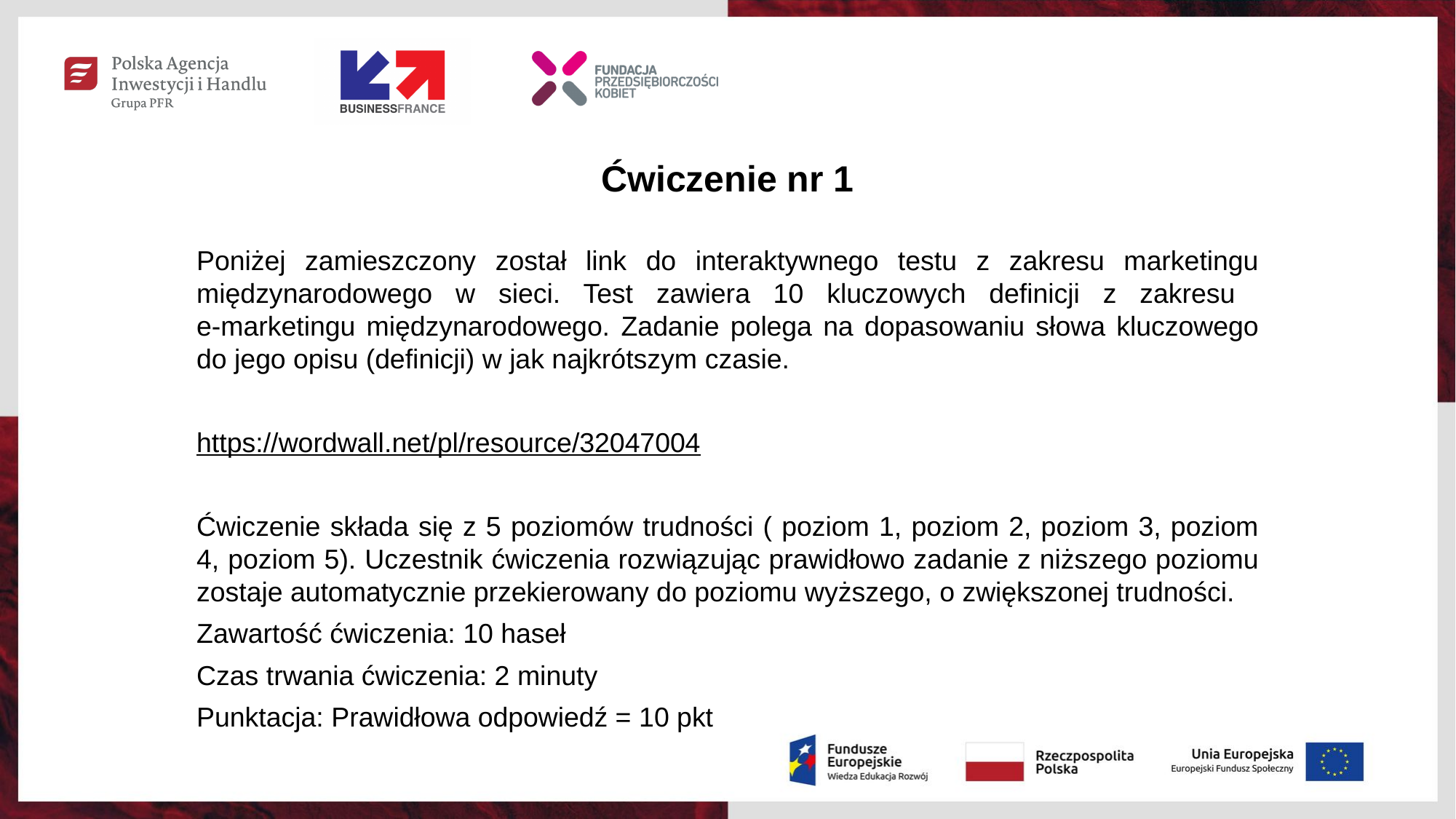

Ćwiczenie nr 1

Poniżej zamieszczony został link do interaktywnego testu z zakresu marketingu międzynarodowego w sieci. Test zawiera 10 kluczowych definicji z zakresu
e-marketingu międzynarodowego. Zadanie polega na dopasowaniu słowa kluczowego do jego opisu (definicji) w jak najkrótszym czasie.

https://wordwall.net/pl/resource/32047004

Ćwiczenie składa się z 5 poziomów trudności ( poziom 1, poziom 2, poziom 3, poziom 4, poziom 5). Uczestnik ćwiczenia rozwiązując prawidłowo zadanie z niższego poziomu zostaje automatycznie przekierowany do poziomu wyższego, o zwiększonej trudności.
Zawartość ćwiczenia: 10 haseł
Czas trwania ćwiczenia: 2 minuty
Punktacja: Prawidłowa odpowiedź = 10 pkt